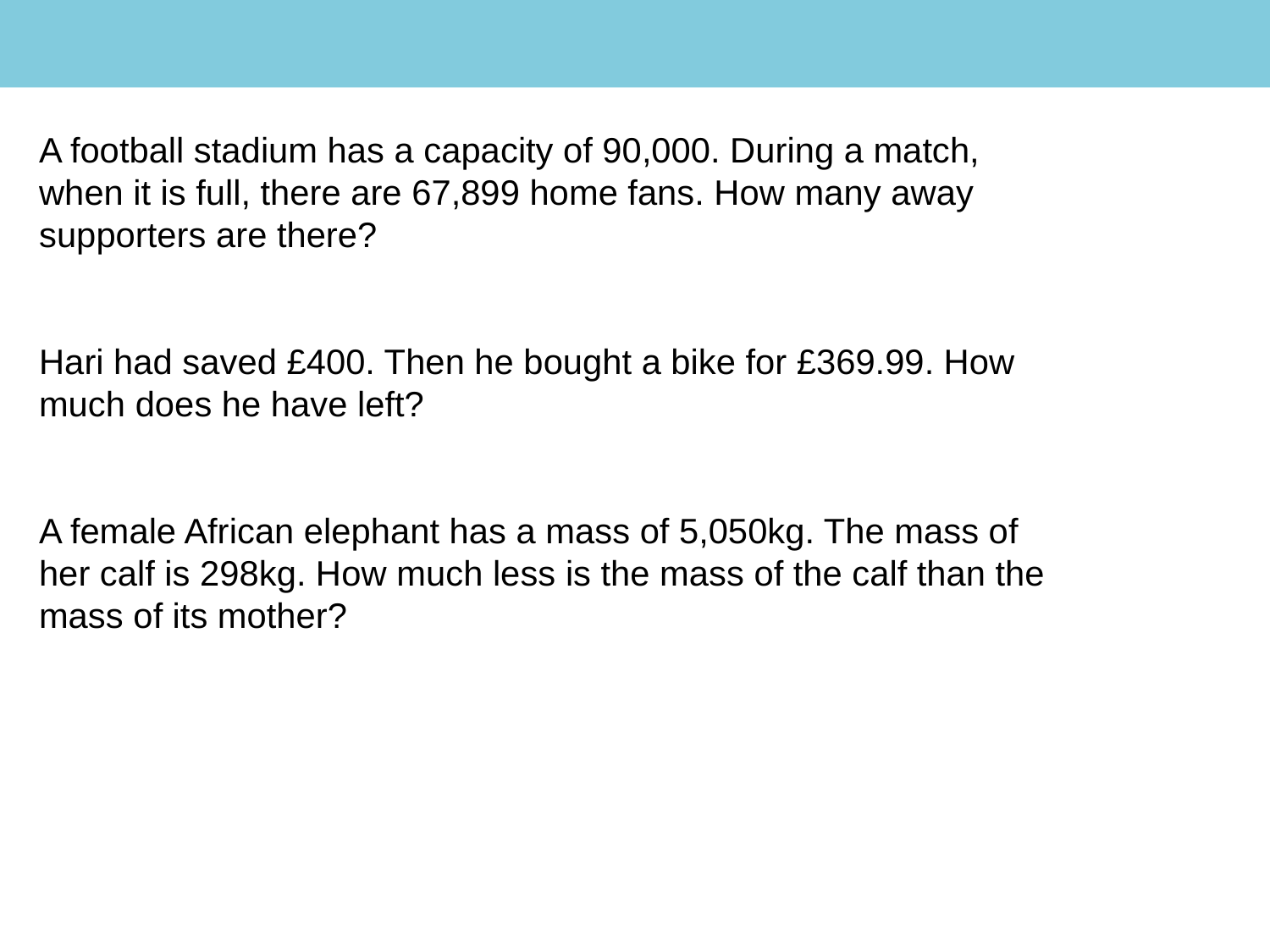

A football stadium has a capacity of 90,000. During a match, when it is full, there are 67,899 home fans. How many away supporters are there?

Hari had saved £400. Then he bought a bike for £369.99. How much does he have left?

A female African elephant has a mass of 5,050kg. The mass of her calf is 298kg. How much less is the mass of the calf than the mass of its mother?